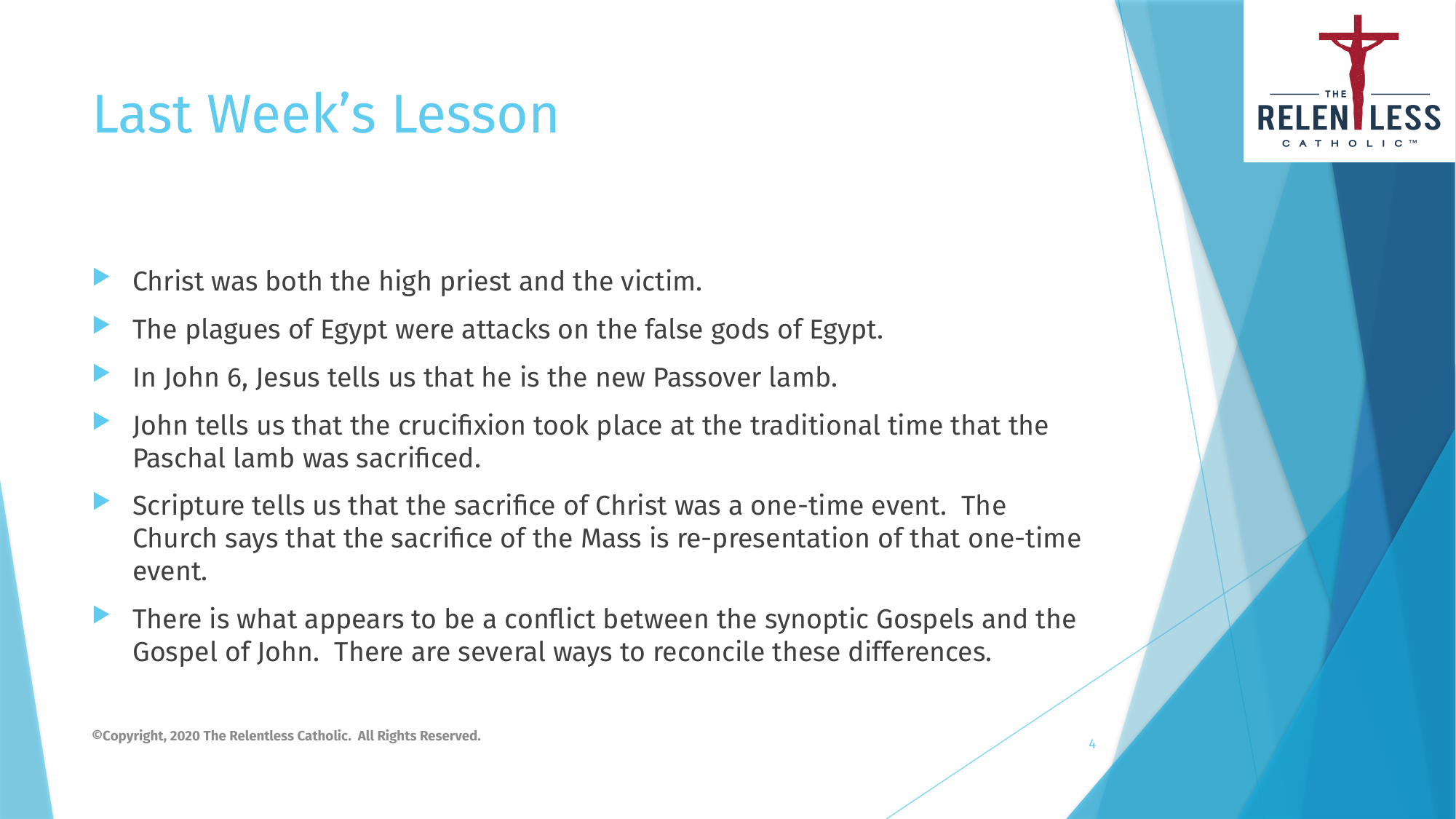

# Last Week’s Lesson
Christ was both the high priest and the victim.
The plagues of Egypt were attacks on the false gods of Egypt.
In John 6, Jesus tells us that he is the new Passover lamb.
John tells us that the crucifixion took place at the traditional time that the Paschal lamb was sacrificed.
Scripture tells us that the sacrifice of Christ was a one-time event.  The Church says that the sacrifice of the Mass is re-presentation of that one-time event.
There is what appears to be a conflict between the synoptic Gospels and the Gospel of John.  There are several ways to reconcile these differences.

©Copyright, 2020 The Relentless Catholic.  All Rights Reserved.

4